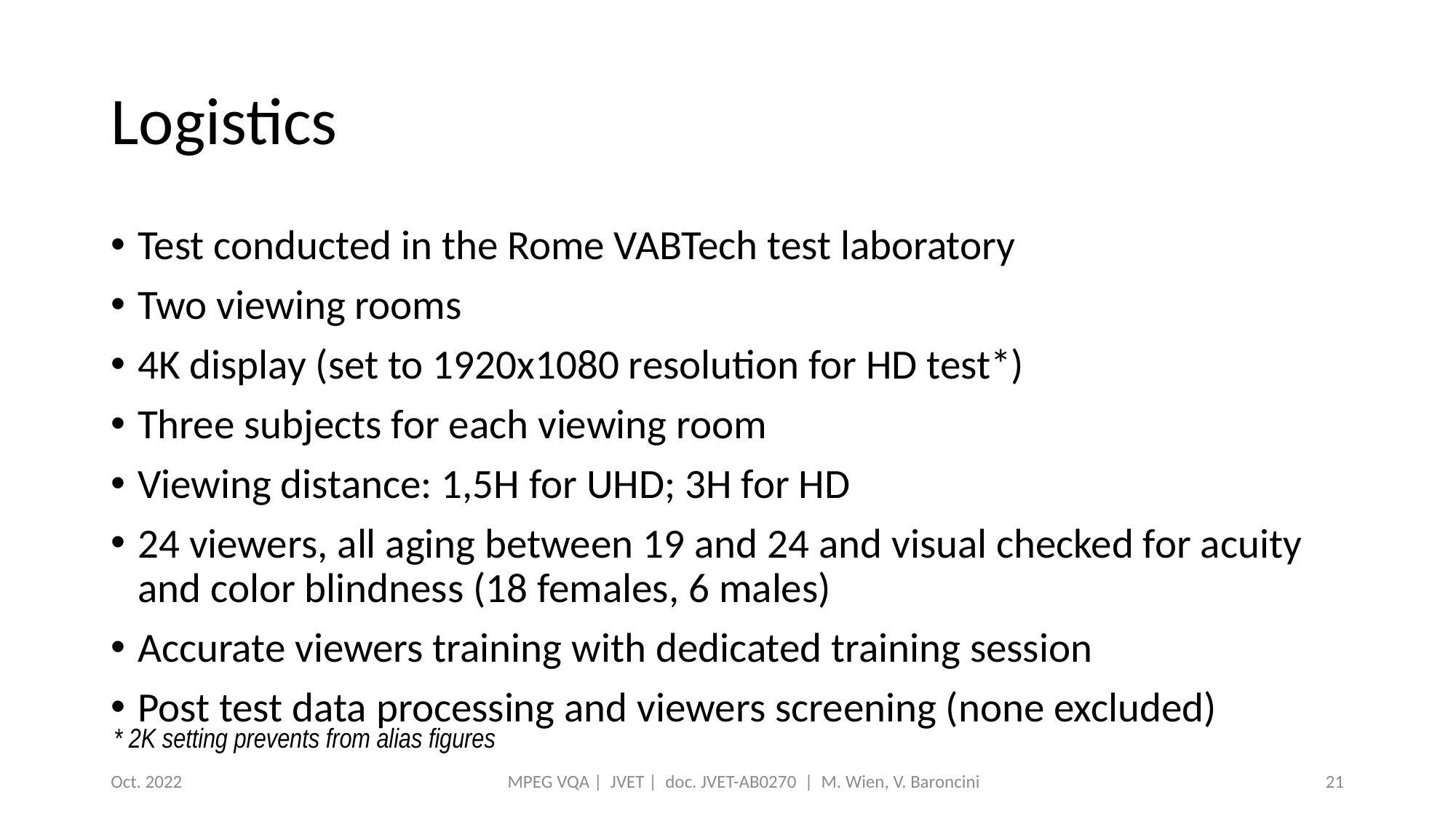

# Logistics
Test conducted in the Rome VABTech test laboratory
Two viewing rooms
4K display (set to 1920x1080 resolution for HD test*)
Three subjects for each viewing room
Viewing distance: 1,5H for UHD; 3H for HD
24 viewers, all aging between 19 and 24 and visual checked for acuity and color blindness (18 females, 6 males)
Accurate viewers training with dedicated training session
Post test data processing and viewers screening (none excluded)
* 2K setting prevents from alias figures
Oct. 2022
MPEG VQA |  JVET |  doc. JVET-AB0270  |  M. Wien, V. Baroncini
21